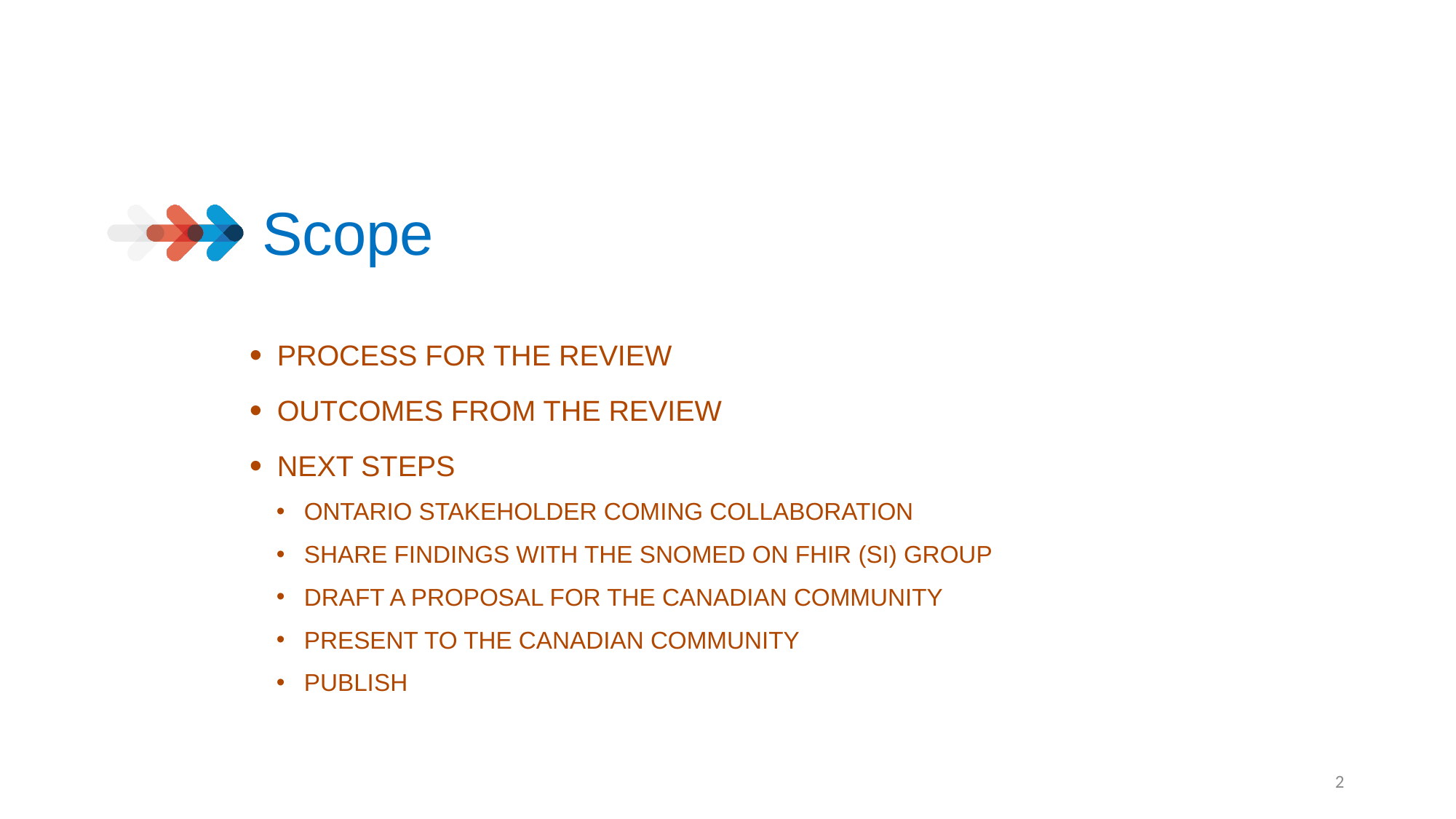

# Scope
PROCESS FOR THE REVIEW
OUTCOMES FROM THE REVIEW
NEXT STEPS
ONTARIO STAKEHOLDER COMING COLLABORATION
SHARE FINDINGS WITH THE SNOMED ON FHIR (SI) GROUP
DRAFT A PROPOSAL FOR THE CANADIAN COMMUNITY
PRESENT TO THE CANADIAN COMMUNITY
PUBLISH

2